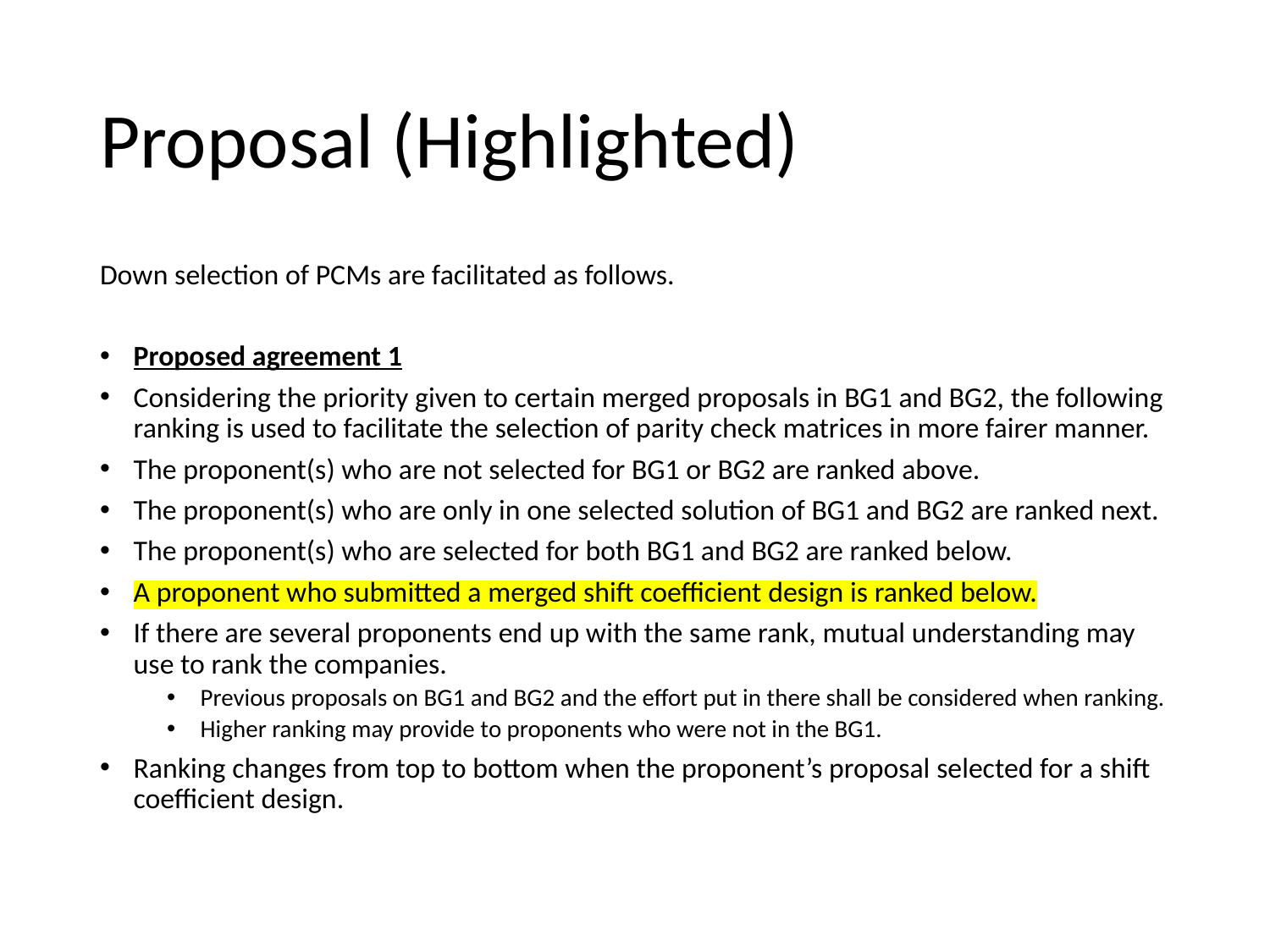

# Proposal (Highlighted)
Down selection of PCMs are facilitated as follows.

Proposed agreement 1
Considering the priority given to certain merged proposals in BG1 and BG2, the following ranking is used to facilitate the selection of parity check matrices in more fairer manner.
The proponent(s) who are not selected for BG1 or BG2 are ranked above.
The proponent(s) who are only in one selected solution of BG1 and BG2 are ranked next.
The proponent(s) who are selected for both BG1 and BG2 are ranked below.
A proponent who submitted a merged shift coefficient design is ranked below.
If there are several proponents end up with the same rank, mutual understanding may use to rank the companies.
Previous proposals on BG1 and BG2 and the effort put in there shall be considered when ranking.
Higher ranking may provide to proponents who were not in the BG1.
Ranking changes from top to bottom when the proponent’s proposal selected for a shift coefficient design.